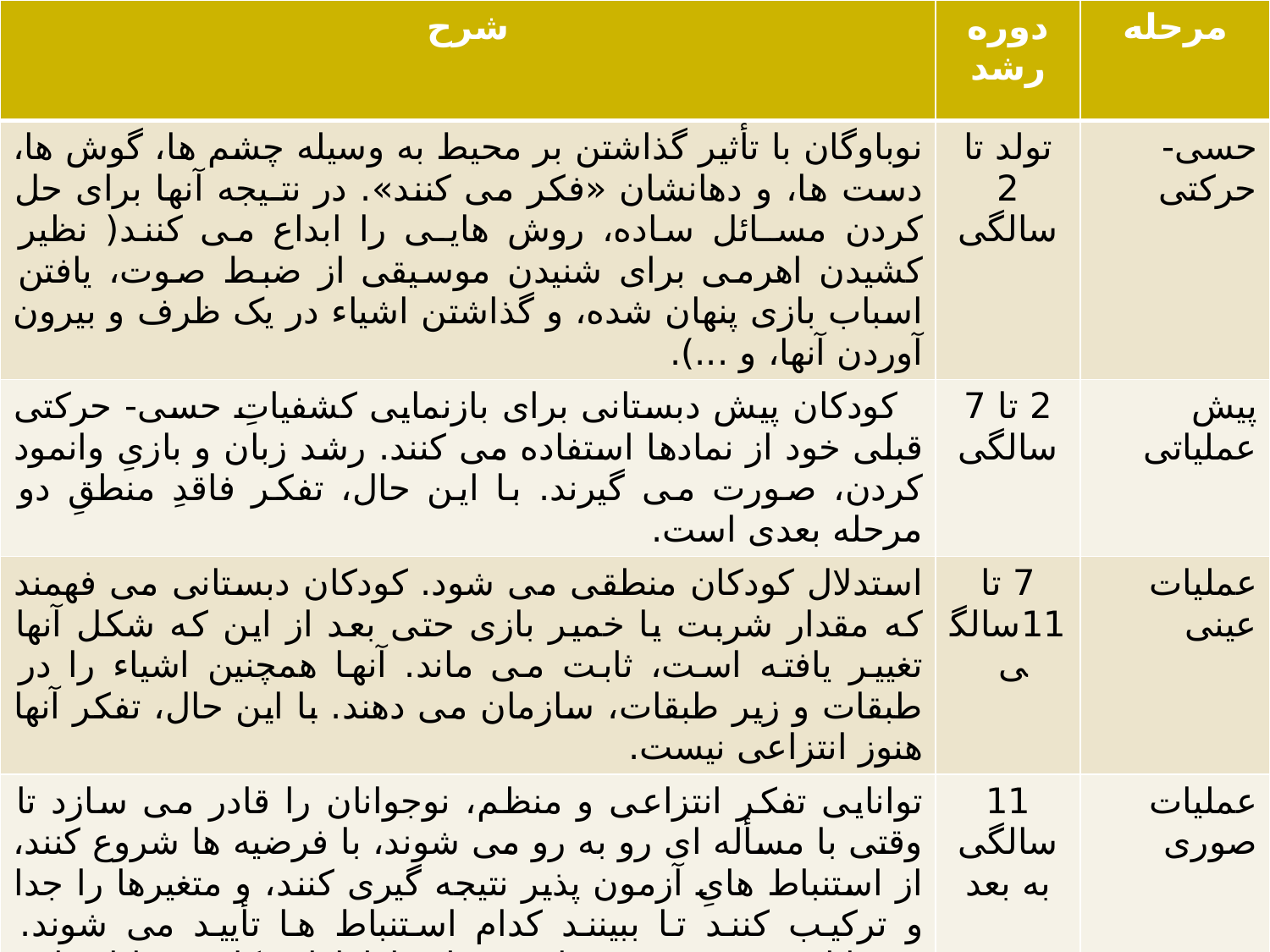

| شرح | دوره رشد | مرحله |
| --- | --- | --- |
| نوباوگان با تأثیر گذاشتن بر محیط به وسیله چشم ها، گوش ها، دست ها، و دهانشان «فکر می کنند». در نتـیجه آنها برای حل کردن مسـائل ساده، روش هایـی را ابداع می کنند( نظیر کشیدن اهرمی برای شنیدن موسیقی از ضبط صوت، یافتن اسباب بازی پنهان شده، و گذاشتن اشیاء در یک ظرف و بیرون آوردن آنها، و ...). | تولد تا 2 سالگی | حسی- حرکتی |
| کودکان پیش دبستانی برای بازنمایی کشفیاتِ حسی- حرکتی قبلی خود از نمادها استفاده می کنند. رشد زبان و بازیِ وانمود کردن، صورت می گیرند. با این حال، تفکر فاقدِ منطقِ دو مرحله بعدی است. | 2 تا 7 سالگی | پیش عملیاتی |
| استدلال کودکان منطقی می شود. کودکان دبستانی می فهمند که مقدار شربت یا خمیر بازی حتی بعد از این که شکل آنها تغییر یافته است، ثابت می ماند. آنها همچنین اشیاء را در طبقات و زیر طبقات، سازمان می دهند. با این حال، تفکر آنها هنوز انتزاعی نیست. | 7 تا 11سالگی | عملیات عینی |
| توانایی تفکر انتزاعی و منظم، نوجوانان را قادر می سازد تا وقتی با مسأله ای رو به رو می شوند، با فرضیه ها شروع کنند، از استنباط هایِ آزمون پذیر نتیجه گیری کنند، و متغیرها را جدا و ترکیب کنند تا ببینند کدام استنباط ها تأیید می شوند. نوجوانان همچنین می توانند منطقِ اظهارات کلامی را ارزیابی کنند بدون این که به شرایط عادی دنیای عملی، اشاره ای داشته باشند. | 11 سالگی به بعد | عملیات صوری |
www.modirkade.ir